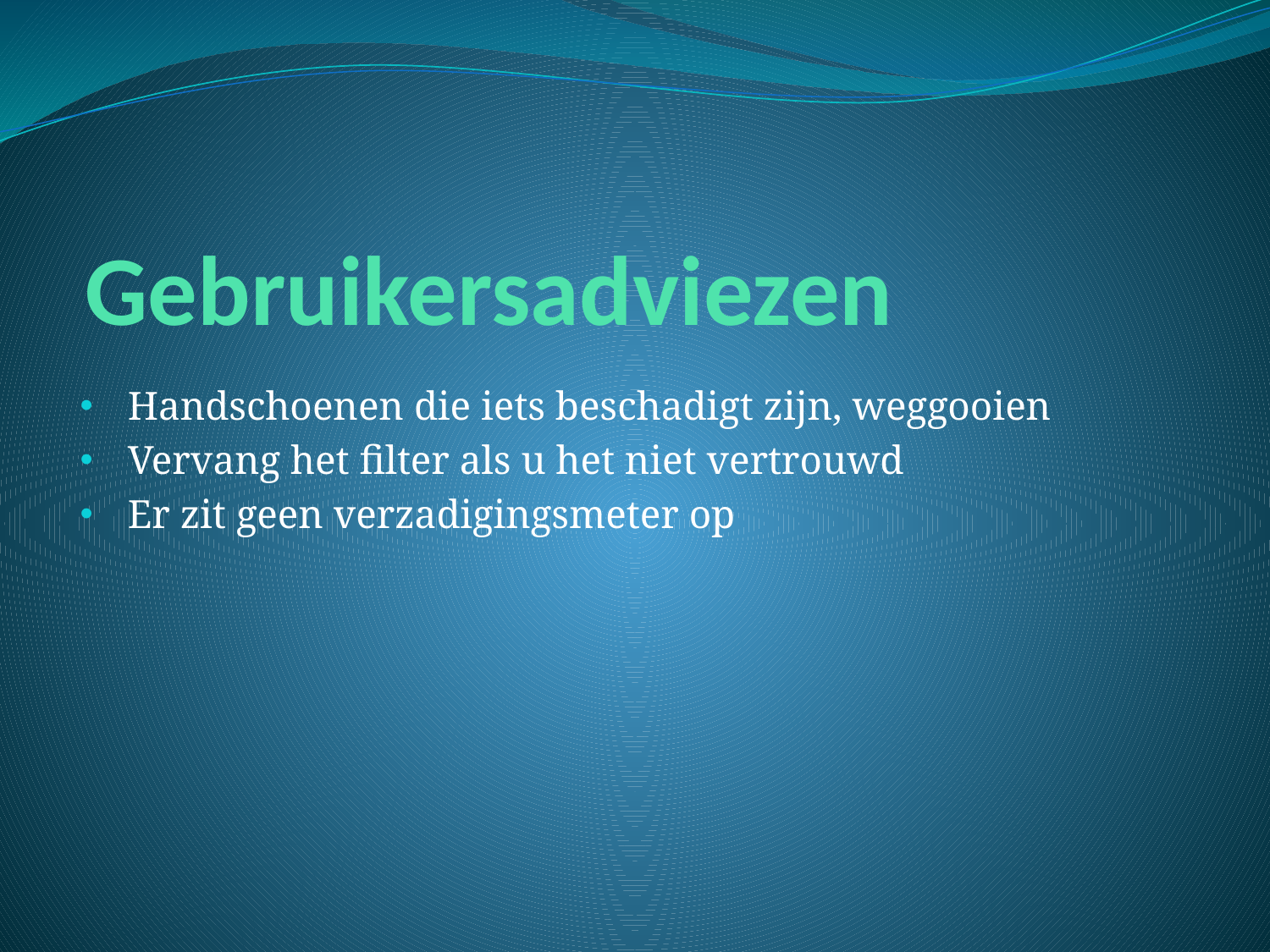

# Gebruikersadviezen
Handschoenen die iets beschadigt zijn, weggooien
Vervang het filter als u het niet vertrouwd
Er zit geen verzadigingsmeter op